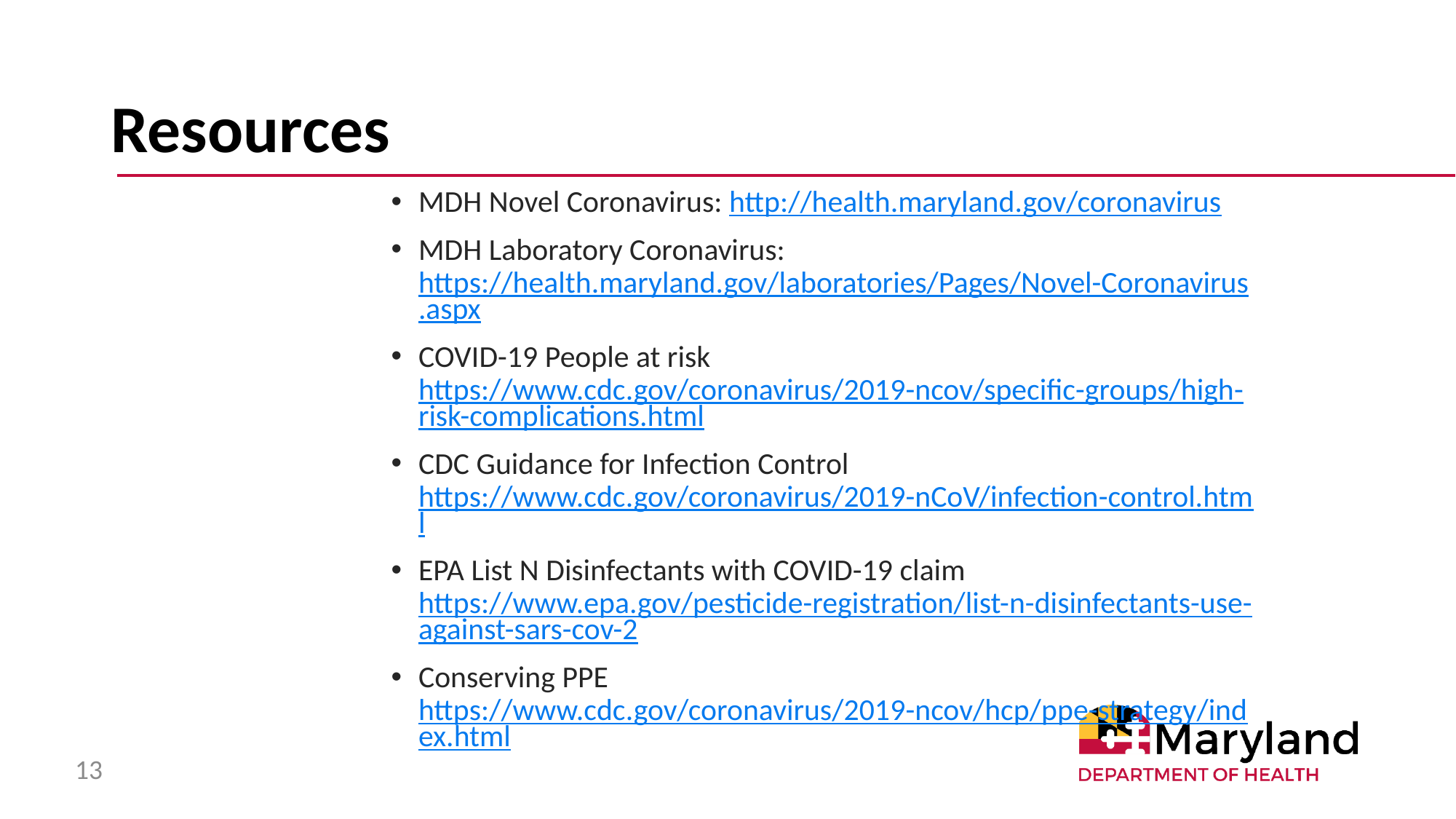

# Resources
MDH Novel Coronavirus: http://health.maryland.gov/coronavirus
MDH Laboratory Coronavirus: https://health.maryland.gov/laboratories/Pages/Novel-Coronavirus.aspx
COVID-19 People at risk                                    https://www.cdc.gov/coronavirus/2019-ncov/specific-groups/high-risk-complications.html
CDC Guidance for Infection Control https://www.cdc.gov/coronavirus/2019-nCoV/infection-control.html
EPA List N Disinfectants with COVID-19 claim https://www.epa.gov/pesticide-registration/list-n-disinfectants-use-against-sars-cov-2
Conserving PPE https://www.cdc.gov/coronavirus/2019-ncov/hcp/ppe-strategy/index.html
13